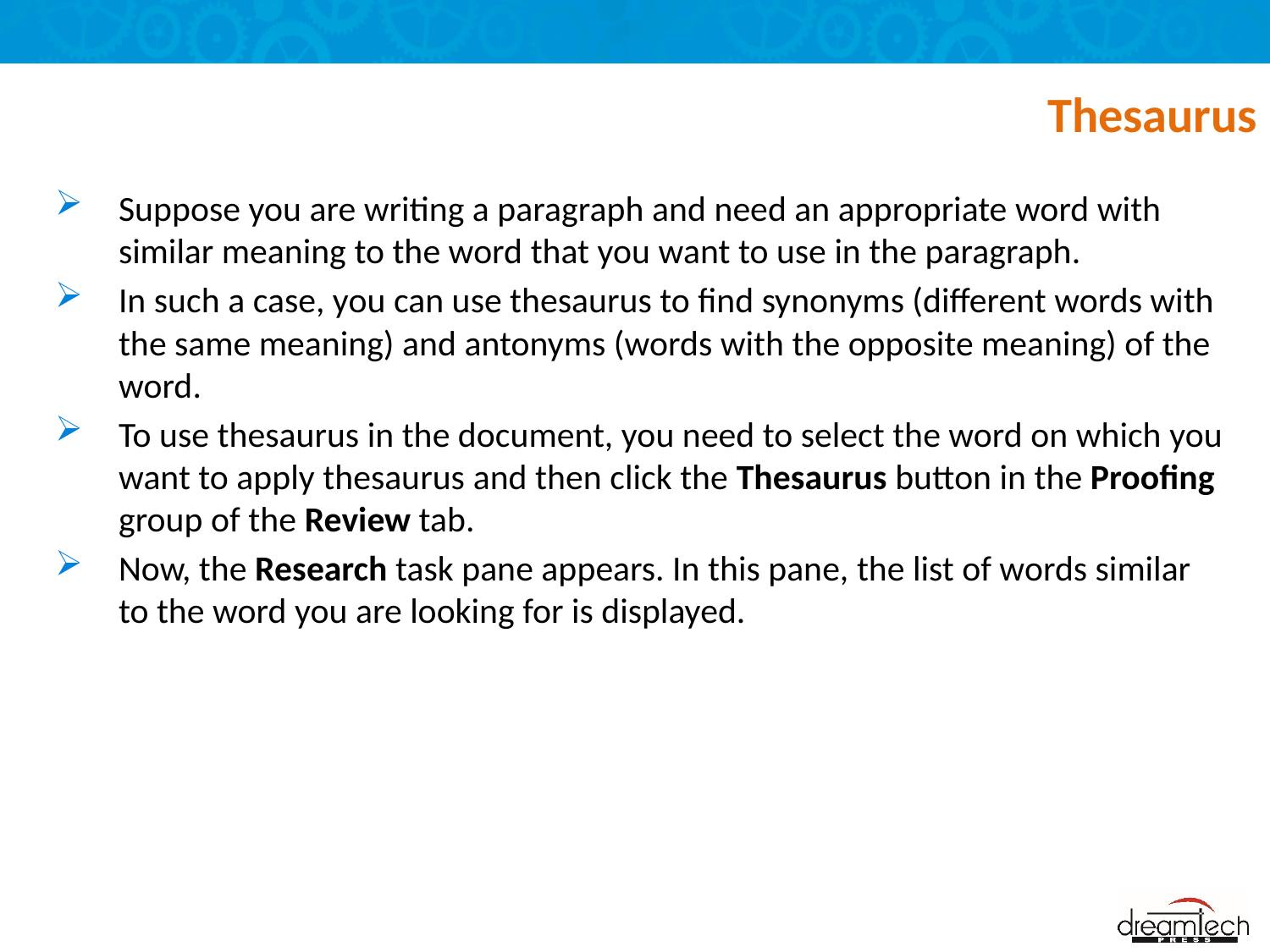

# Thesaurus
Suppose you are writing a paragraph and need an appropriate word with similar meaning to the word that you want to use in the paragraph.
In such a case, you can use thesaurus to find synonyms (different words with the same meaning) and antonyms (words with the opposite meaning) of the word.
To use thesaurus in the document, you need to select the word on which you want to apply thesaurus and then click the Thesaurus button in the Proofing group of the Review tab.
Now, the Research task pane appears. In this pane, the list of words similar to the word you are looking for is displayed.